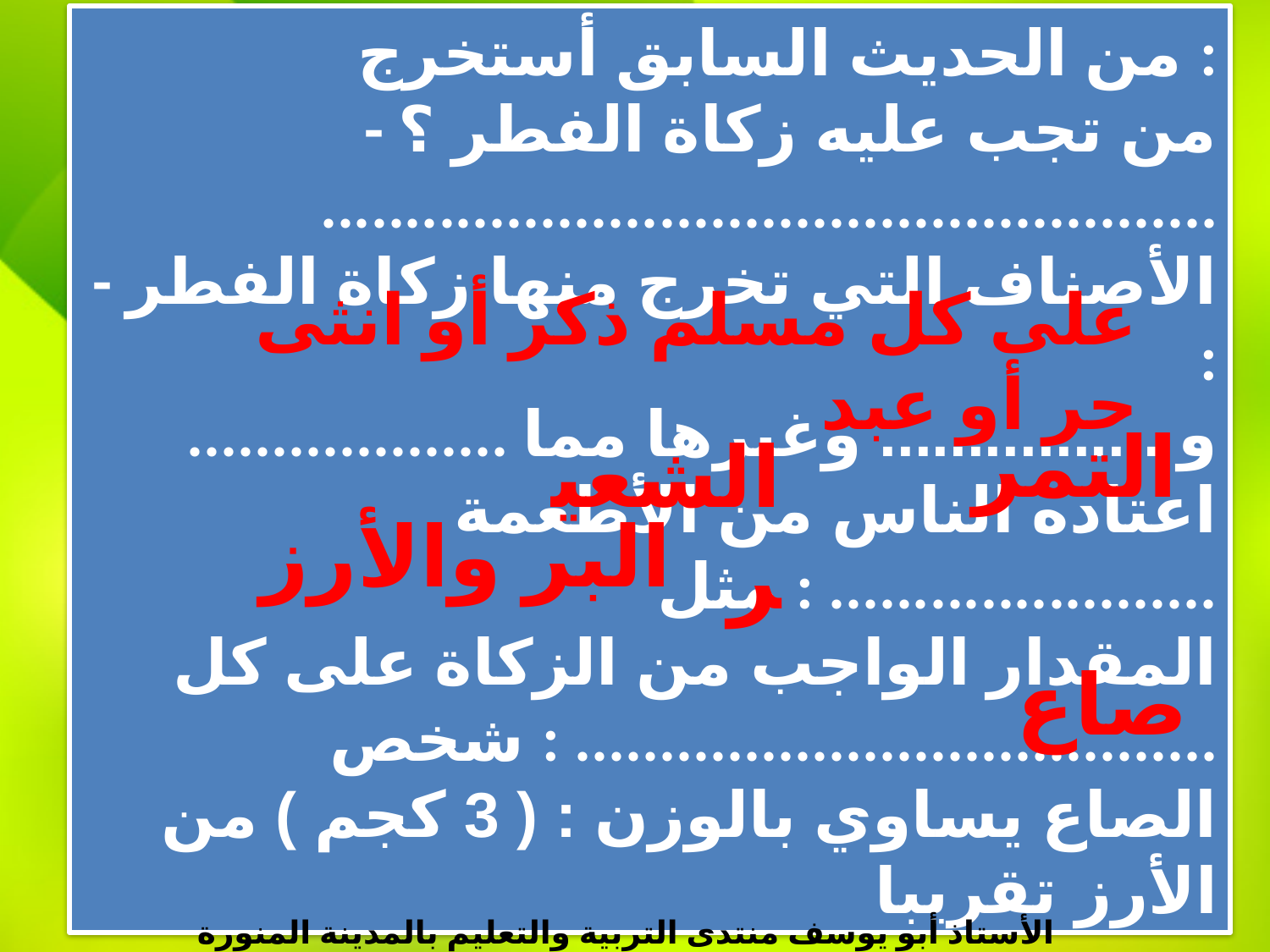

من الحديث السابق أستخرج :
- من تجب عليه زكاة الفطر ؟
 .....................................................
- الأصناف التي تخرج منها زكاة الفطر :
................... و ................ وغيرها مما اعتاده الناس من الأطعمة مثل : .......................
المقدار الواجب من الزكاة على كل شخص : ......................................
الصاع يساوي بالوزن : ( 3 كجم ) من الأرز تقريبا
على كل مسلم ذكر أو انثى حر أو عبد
التمر
الشعير
البر والأرز
صاع
الأستاذ أبو يوسف منتدى التربية والتعليم بالمدينة المنورة